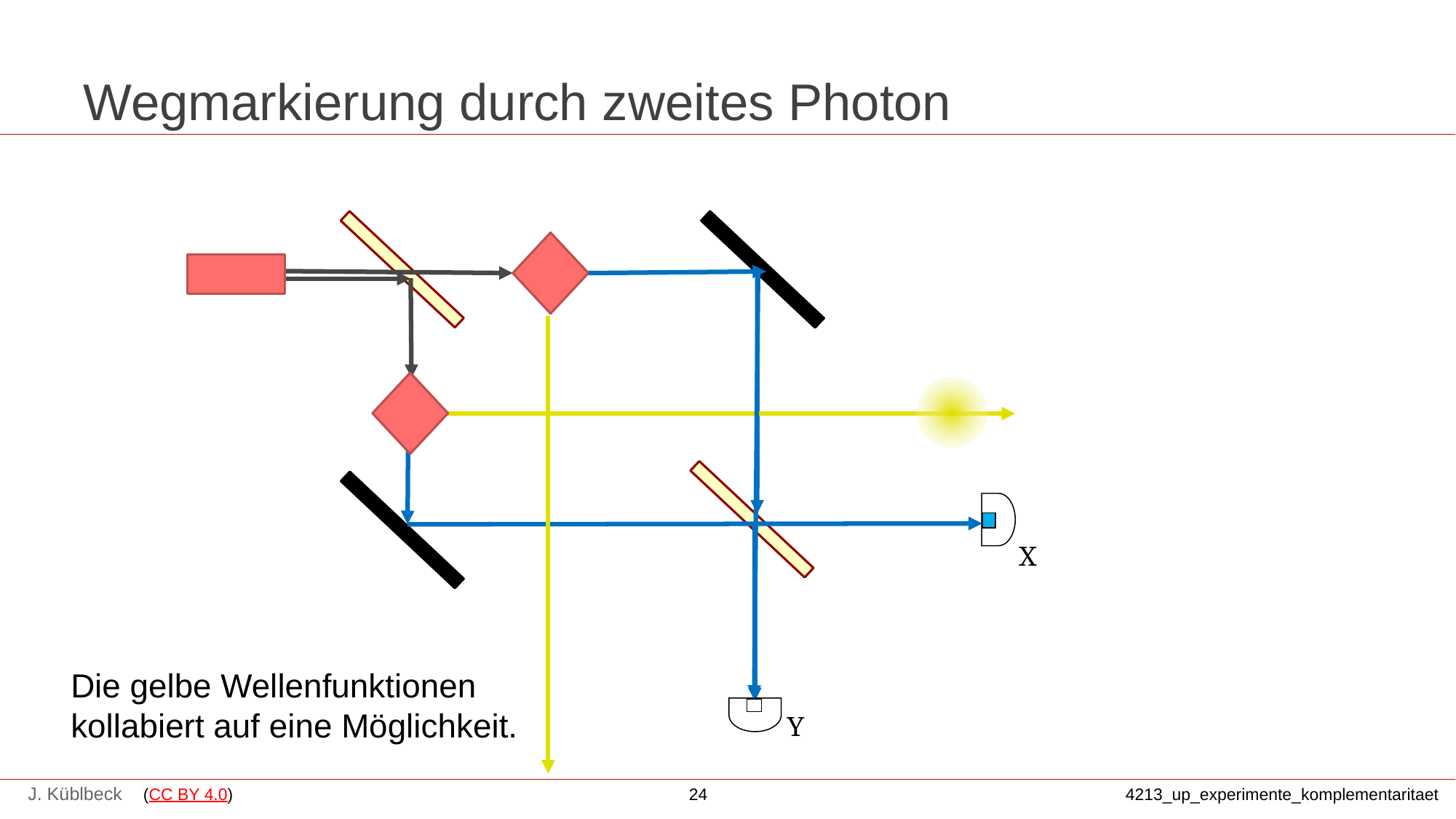

# Wegmarkierung durch zweites Photon

Die gelbe Wellenfunktionen
kollabiert auf eine Möglichkeit.

X

Y